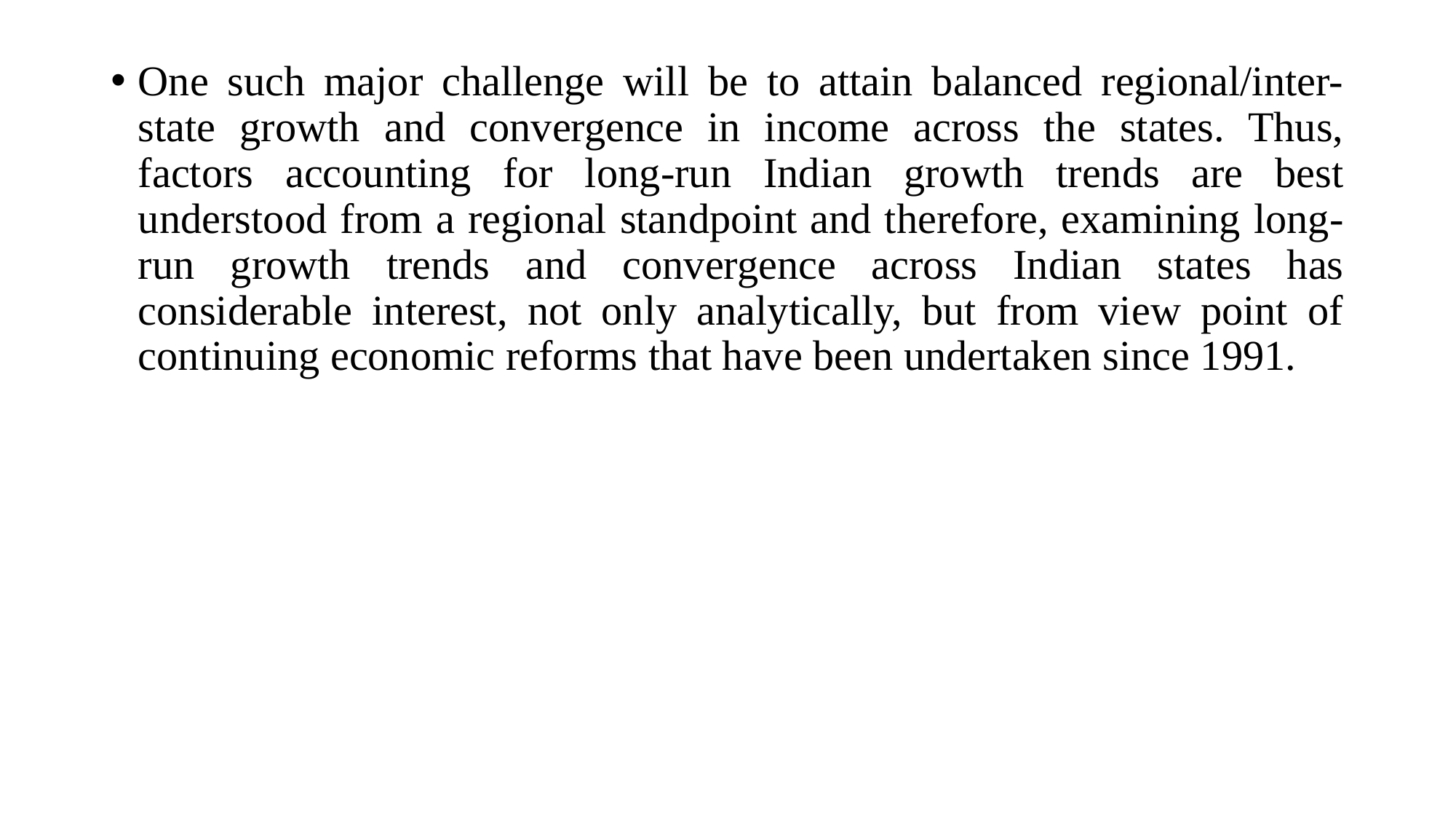

One such major challenge will be to attain balanced regional/inter-state growth and convergence in income across the states. Thus, factors accounting for long-run Indian growth trends are best understood from a regional standpoint and therefore, examining long-run growth trends and convergence across Indian states has considerable interest, not only analytically, but from view point of continuing economic reforms that have been undertaken since 1991.